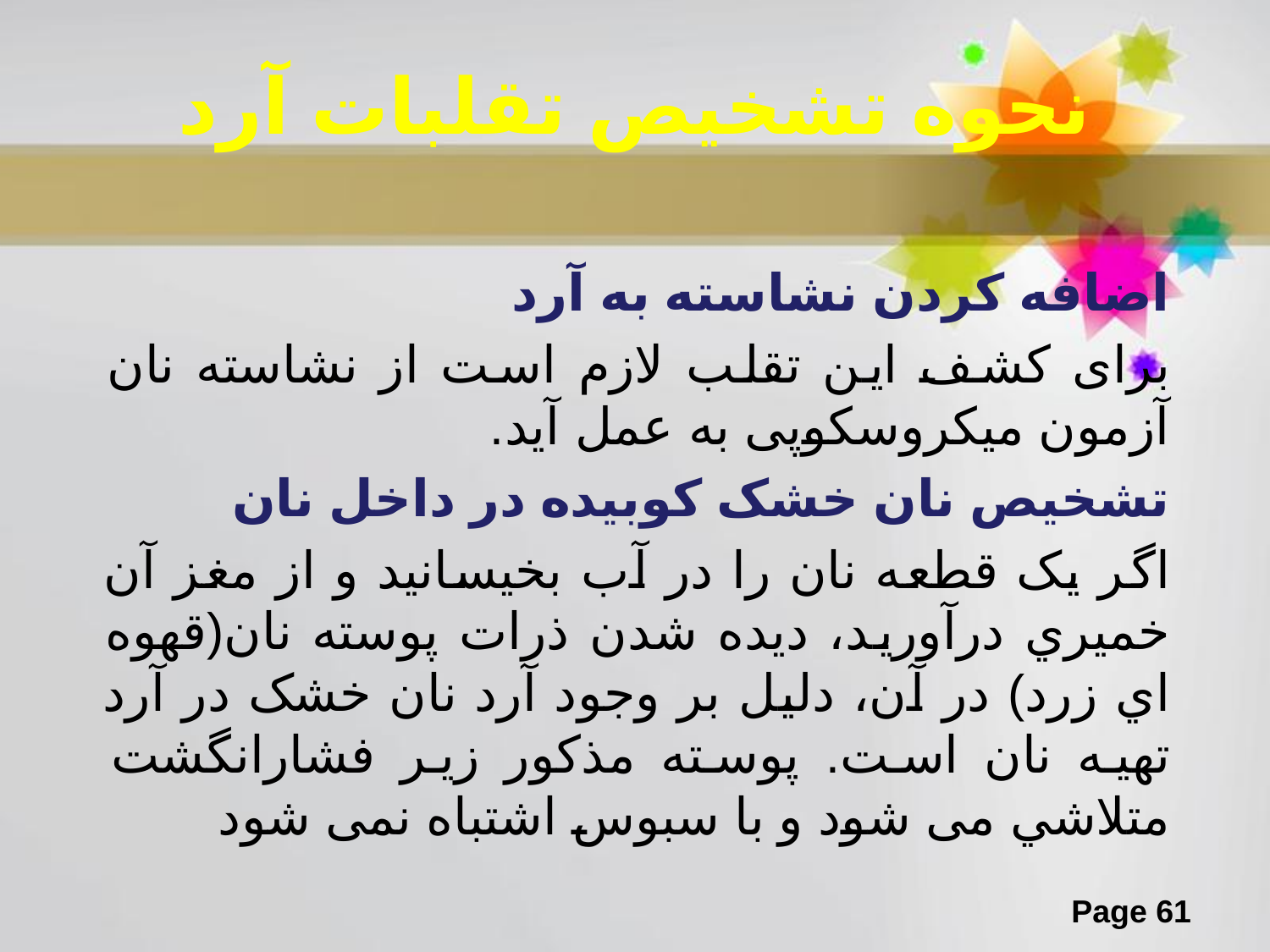

# نحوه تشخیص تقلبات آرد
اضافه کردن نشاسته به آرد
برای کشف این تقلب لازم است از نشاسته نان آزمون میکروسکوپی به عمل آید.
تشخیص نان خشک کوبیده در داخل نان
اگر یک قطعه نان را در آب بخیسانید و از مغز آن خمیري درآورید، دیده شدن ذرات پوسته نان(قهوه اي زرد) در آن، دلیل بر وجود آرد نان خشک در آرد تهیه نان است. پوسته مذکور زیر فشارانگشت متلاشي می شود و با سبوس اشتباه نمی شود